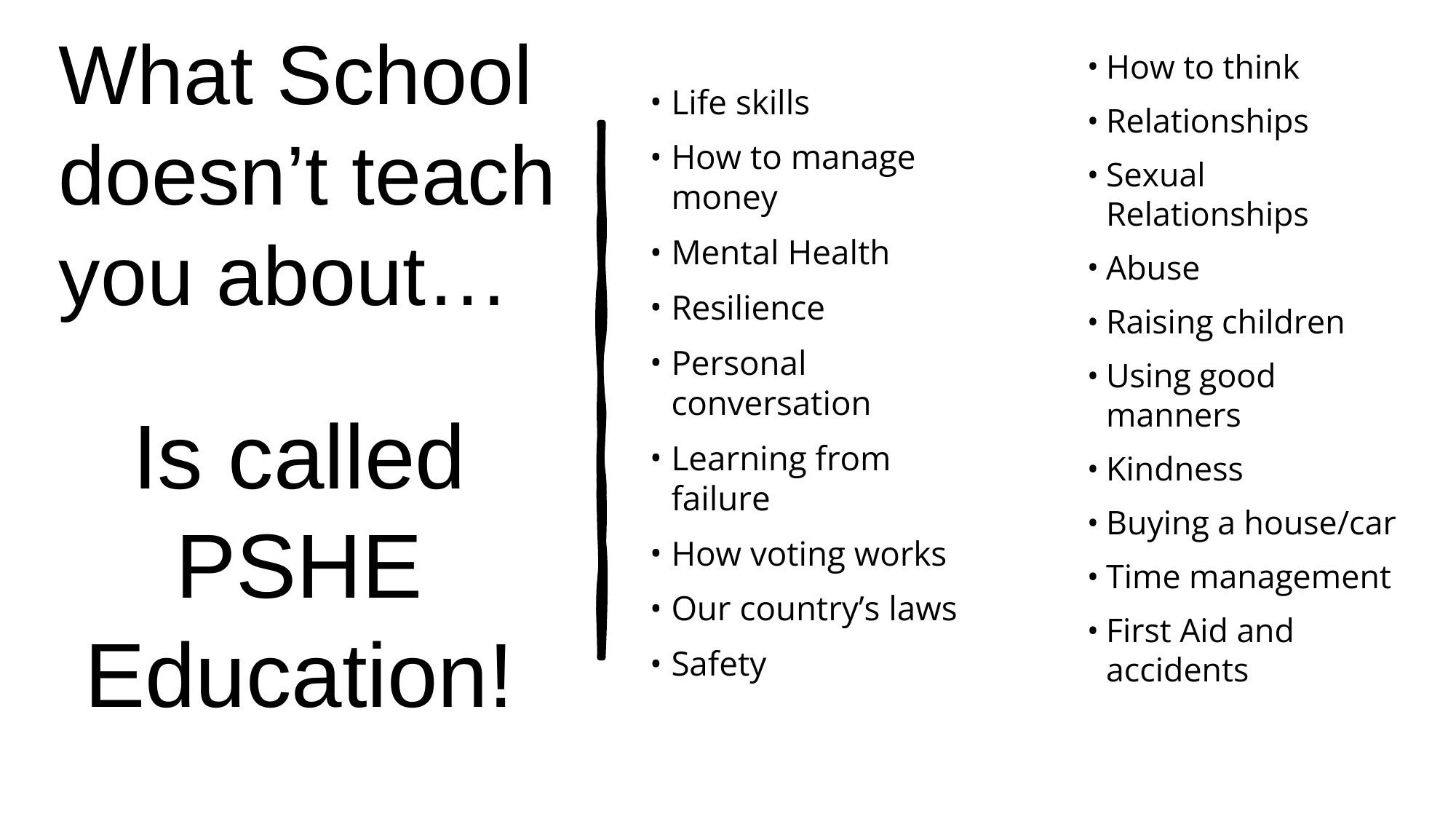

# What School doesn’t teach you about…
How to think
Relationships
Sexual Relationships
Abuse
Raising children
Using good manners
Kindness
Buying a house/car
Time management
First Aid and accidents

Life skills
How to manage money
Mental Health
Resilience
Personal conversation
Learning from failure
How voting works
Our country’s laws
Safety

Is called PSHE Education!